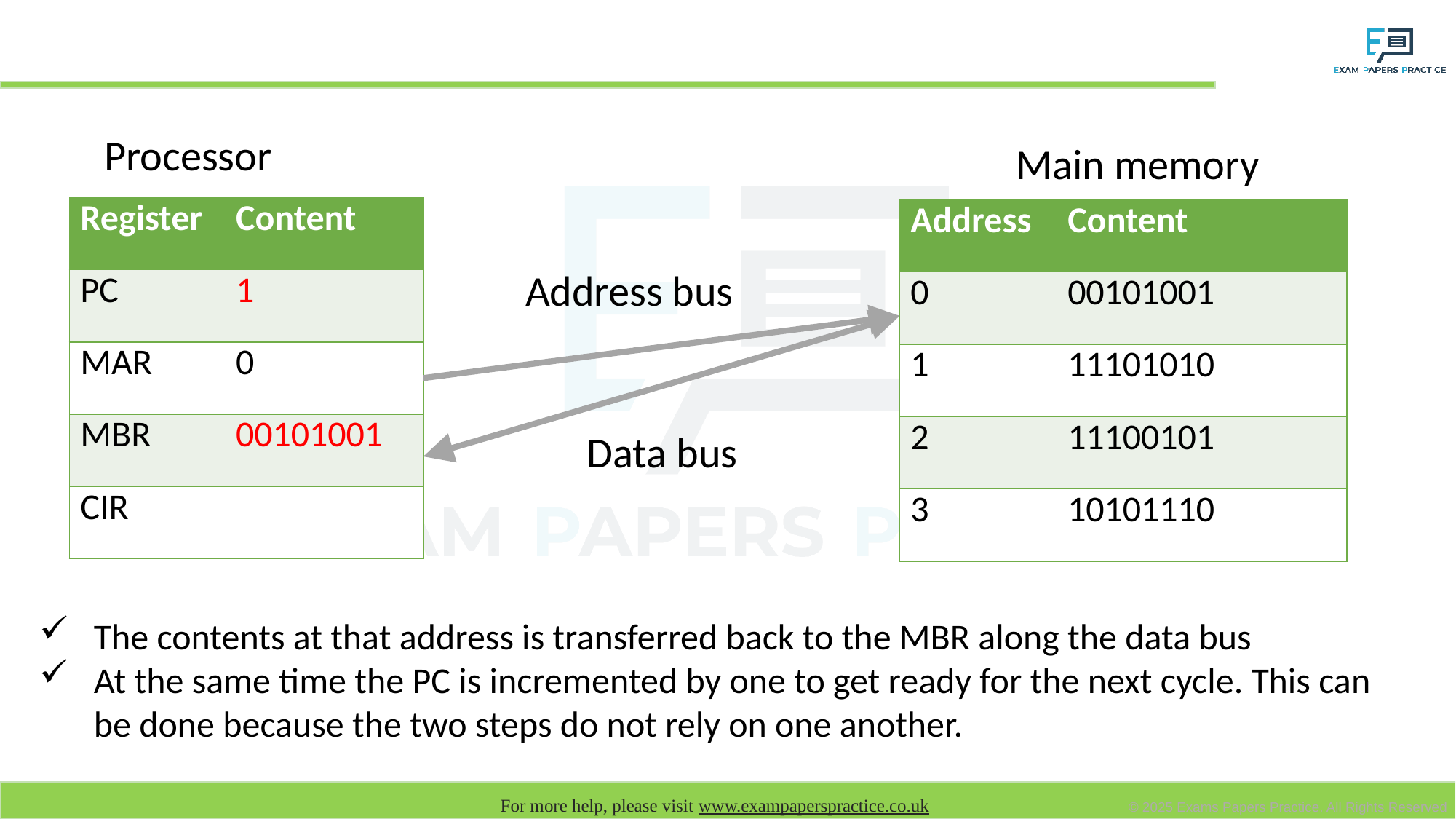

# Fetch:  MBR ← [Memory]MAR_address ; PC ← [PC] +1
Processor
Main memory
| Register | Content |
| --- | --- |
| PC | 1 |
| MAR | 0 |
| MBR | 00101001 |
| CIR |  |
| Address | Content |
| --- | --- |
| 0 | 00101001 |
| 1 | 11101010 |
| 2 | 11100101 |
| 3 | 10101110 |
Address bus
Data bus
The contents at that address is transferred back to the MBR along the data bus
At the same time the PC is incremented by one to get ready for the next cycle. This can be done because the two steps do not rely on one another.